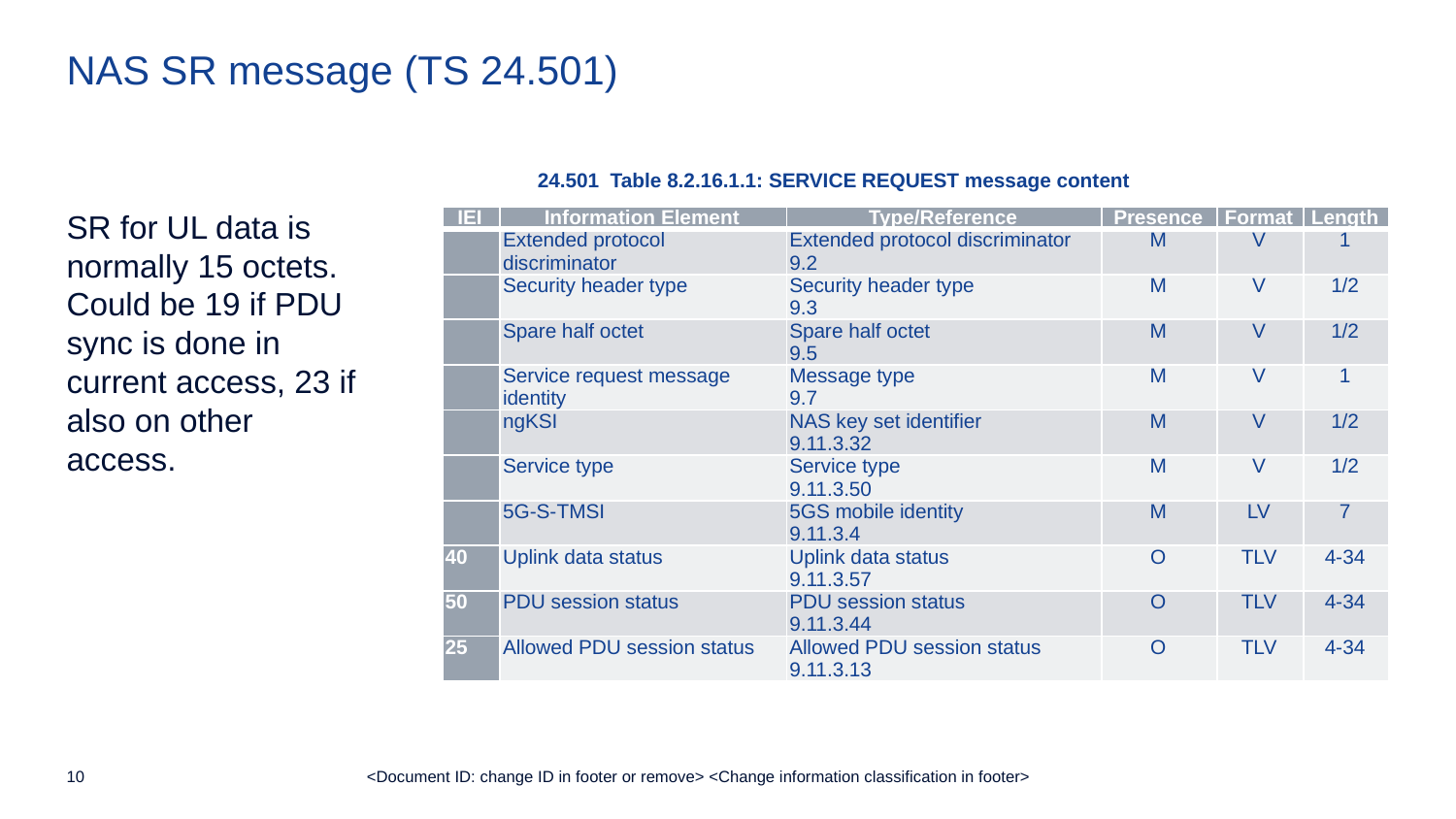

NAS SR message (TS 24.501)
24.501  Table 8.2.16.1.1: SERVICE REQUEST message content

SR for UL data is normally 15 octets. Could be 19 if PDU sync is done in current access, 23 if also on other access.
| IEI | Information Element | Type/Reference | Presence | Format | Length |
| --- | --- | --- | --- | --- | --- |
|  | Extended protocol discriminator | Extended protocol discriminator 9.2 | M | V | 1 |
|  | Security header type | Security header type 9.3 | M | V | 1/2 |
|  | Spare half octet | Spare half octet 9.5 | M | V | 1/2 |
|  | Service request message identity | Message type 9.7 | M | V | 1 |
|  | ngKSI | NAS key set identifier 9.11.3.32 | M | V | 1/2 |
|  | Service type | Service type 9.11.3.50 | M | V | 1/2 |
|  | 5G-S-TMSI | 5GS mobile identity 9.11.3.4 | M | LV | 7 |
| 40 | Uplink data status | Uplink data status 9.11.3.57 | O | TLV | 4-34 |
| 50 | PDU session status | PDU session status 9.11.3.44 | O | TLV | 4-34 |
| 25 | Allowed PDU session status | Allowed PDU session status 9.11.3.13 | O | TLV | 4-34 |
<Document ID: change ID in footer or remove> <Change information classification in footer>